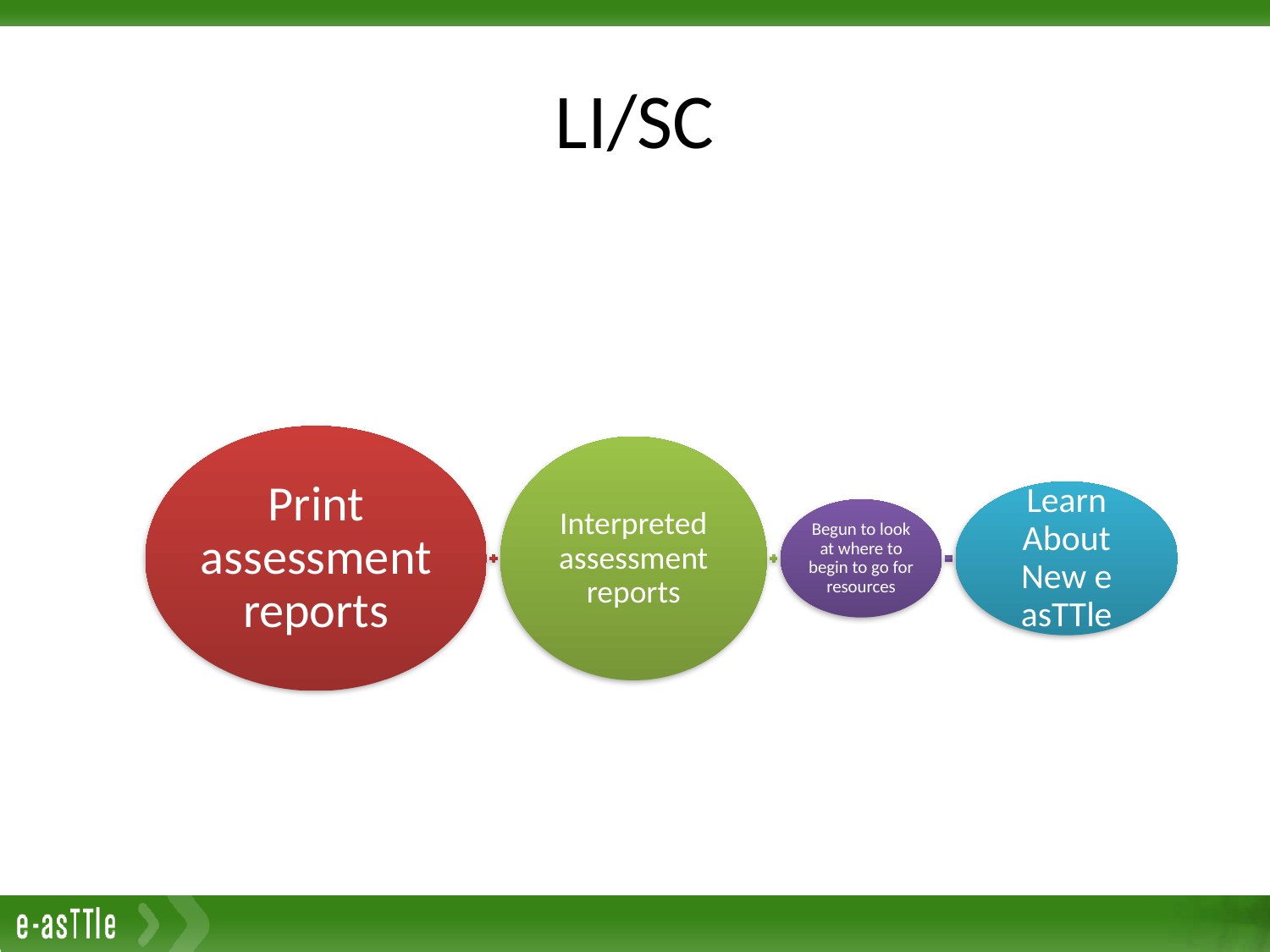

# LI/SC
Print assessment reports

Interpreted assessment reports

Begun to look at where to begin to go for resources

Learn About New e asTTle